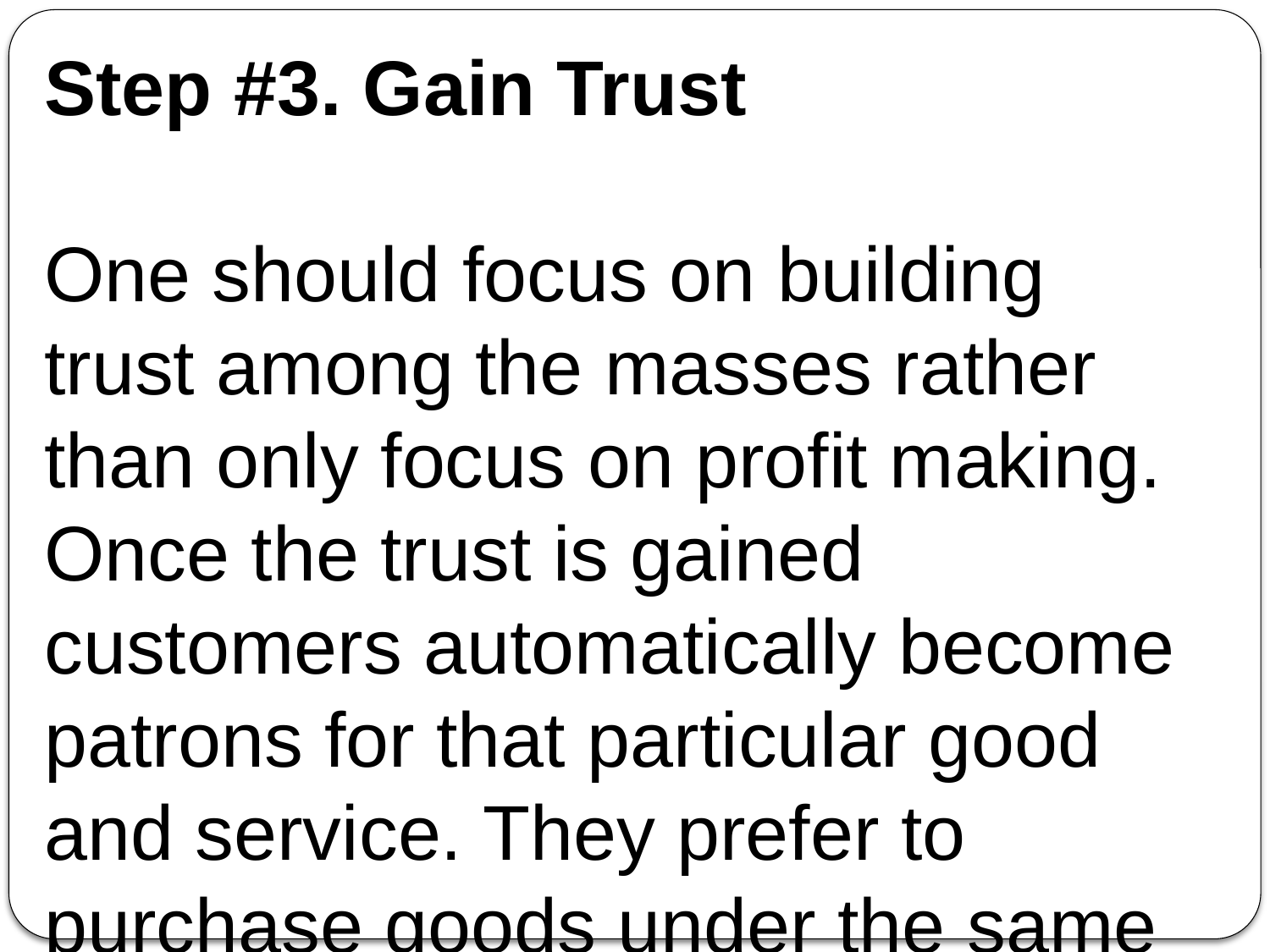

Step #3. Gain Trust

One should focus on building trust among the masses rather than only focus on profit making. Once the trust is gained customers automatically become patrons for that particular good and service. They prefer to purchase goods under the same brand name.